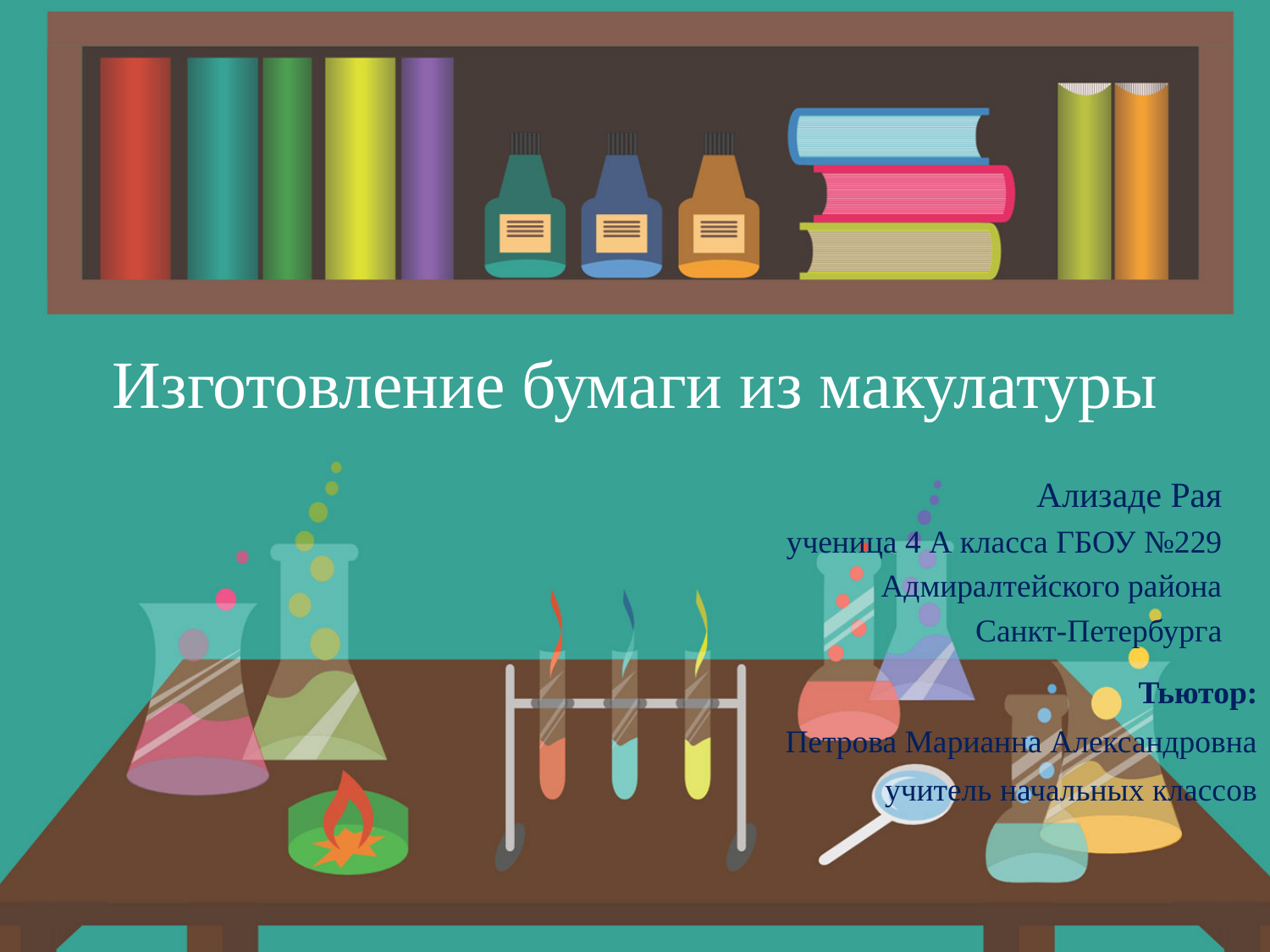

# Изготовление бумаги из макулатуры
Ализаде Рая
ученица 4 А класса ГБОУ №229
Адмиралтейского района
Санкт-Петербурга
Тьютор:
Петрова Марианна Александровна
учитель начальных классов